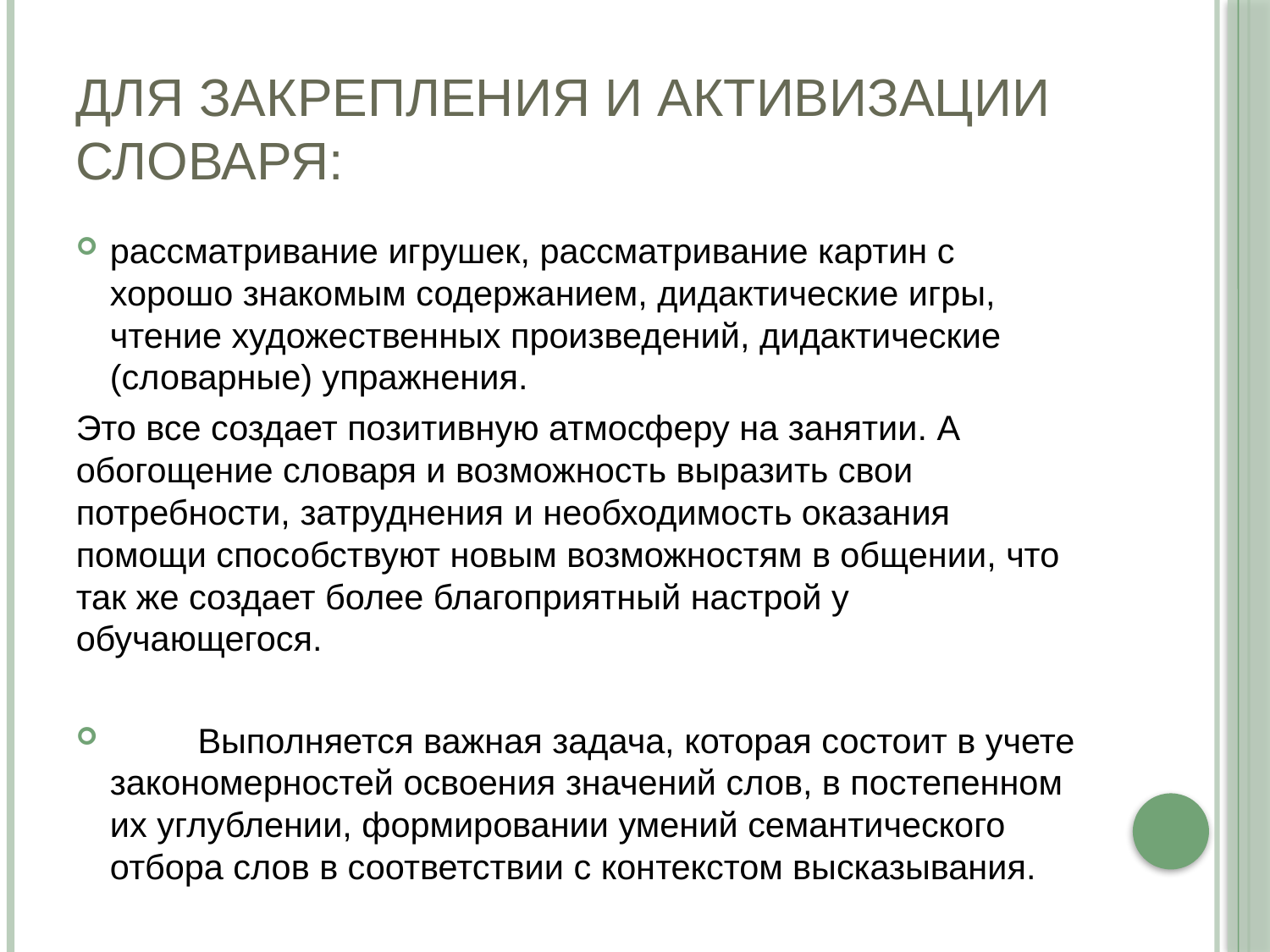

# для закрепления и активизации словаря:
рассматривание игрушек, рассматривание картин с хорошо знакомым содержанием, дидактические игры, чтение художественных произведений, дидактические (словарные) упражнения.
Это все создает позитивную атмосферу на занятии. А обогощение словаря и возможность выразить свои потребности, затруднения и необходимость оказания помощи способствуют новым возможностям в общении, что так же создает более благоприятный настрой у обучающегося.

         Выполняется важная задача, которая состоит в учете закономерностей освоения значений слов, в постепенном их углублении, формировании умений семантического отбора слов в соответствии с контекстом высказывания.